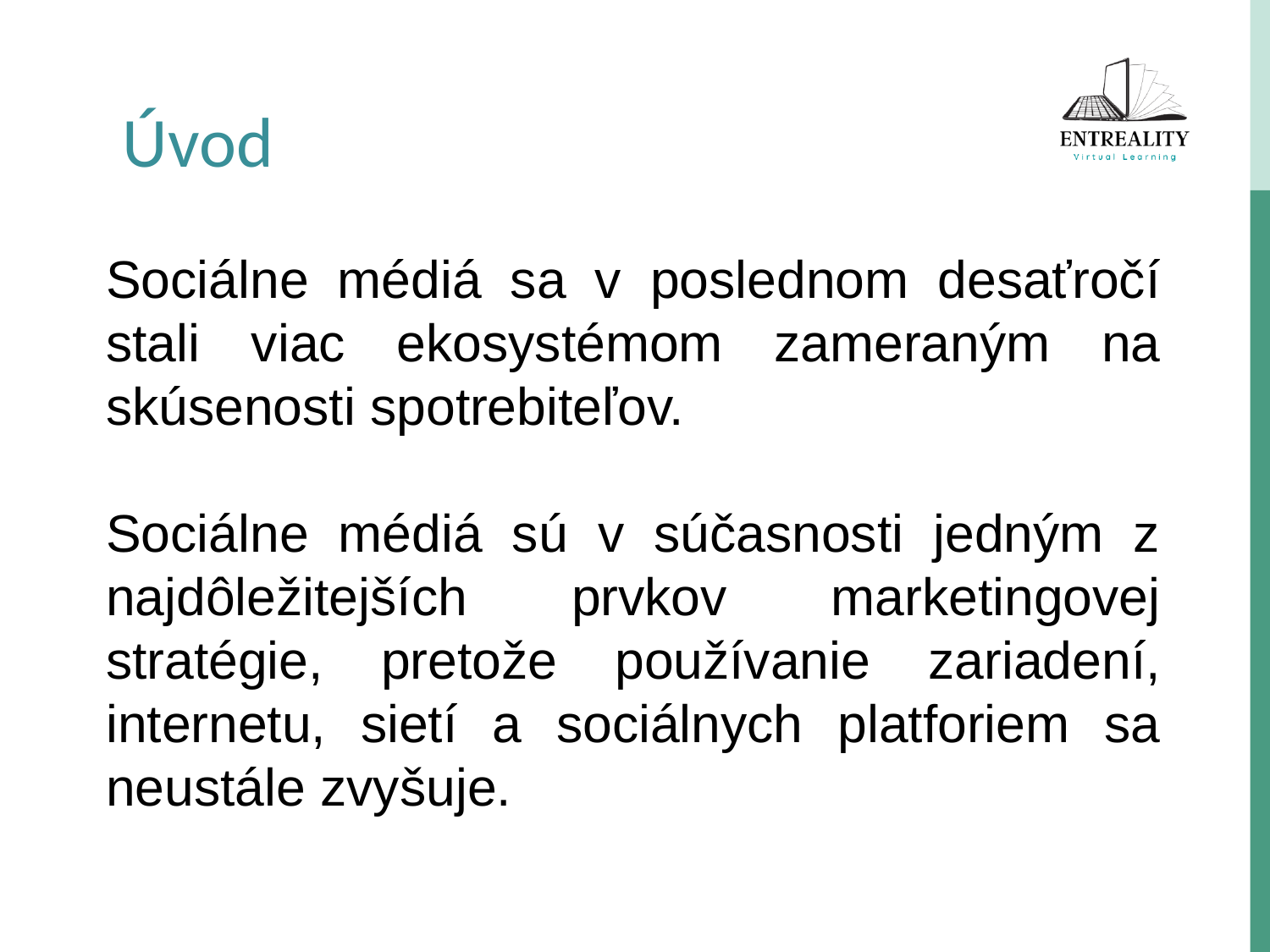

Úvod
Sociálne médiá sa v poslednom desaťročí stali viac ekosystémom zameraným na skúsenosti spotrebiteľov.

Sociálne médiá sú v súčasnosti jedným z najdôležitejších prvkov marketingovej stratégie, pretože používanie zariadení, internetu, sietí a sociálnych platforiem sa neustále zvyšuje.